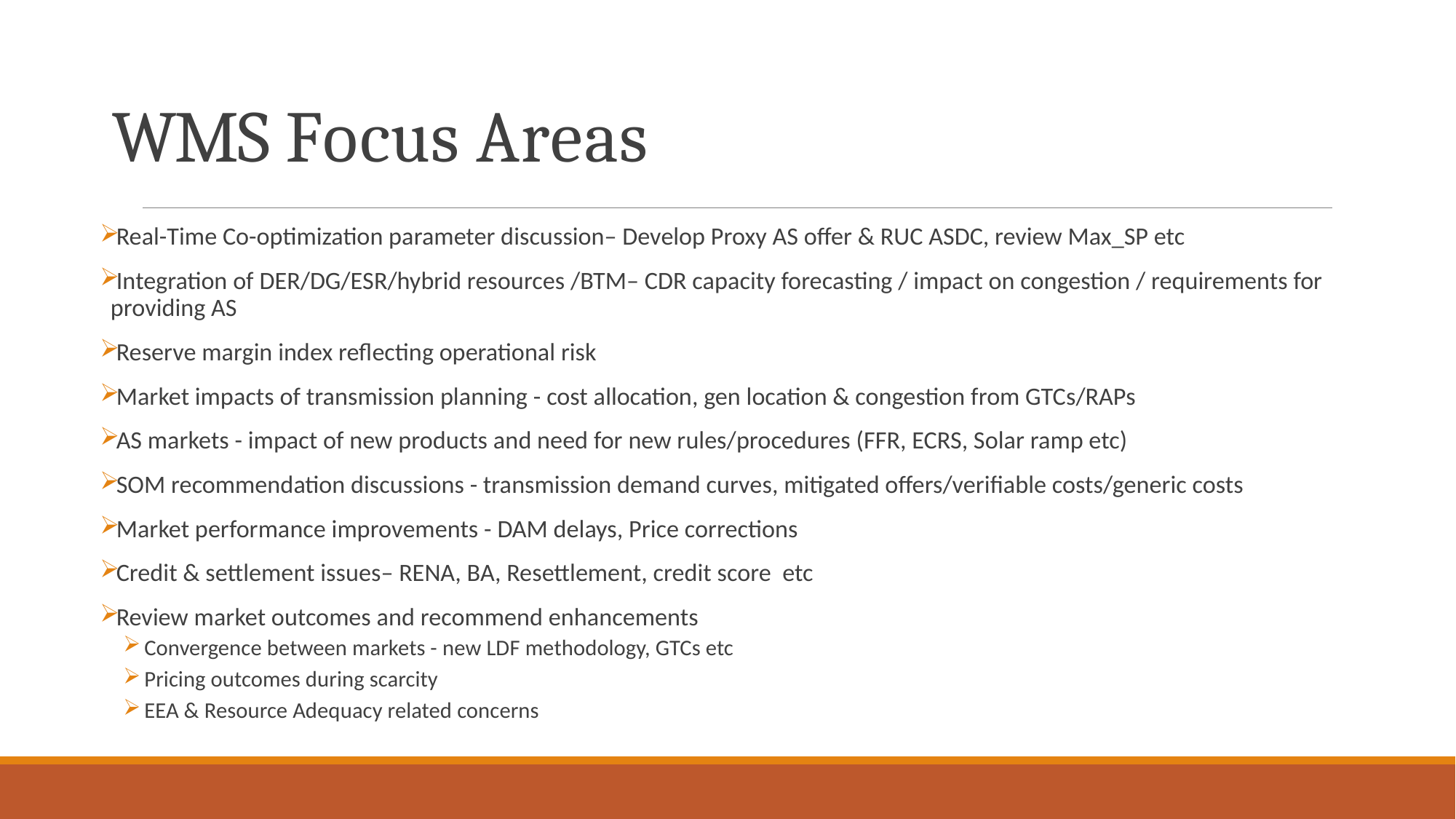

# WMS Focus Areas
Real-Time Co-optimization parameter discussion– Develop Proxy AS offer & RUC ASDC, review Max_SP etc
Integration of DER/DG/ESR/hybrid resources /BTM– CDR capacity forecasting / impact on congestion / requirements for providing AS
Reserve margin index reflecting operational risk
Market impacts of transmission planning - cost allocation, gen location & congestion from GTCs/RAPs
AS markets - impact of new products and need for new rules/procedures (FFR, ECRS, Solar ramp etc)
SOM recommendation discussions - transmission demand curves, mitigated offers/verifiable costs/generic costs
Market performance improvements - DAM delays, Price corrections
Credit & settlement issues– RENA, BA, Resettlement, credit score  etc
Review market outcomes and recommend enhancements
Convergence between markets - new LDF methodology, GTCs etc
Pricing outcomes during scarcity
EEA & Resource Adequacy related concerns